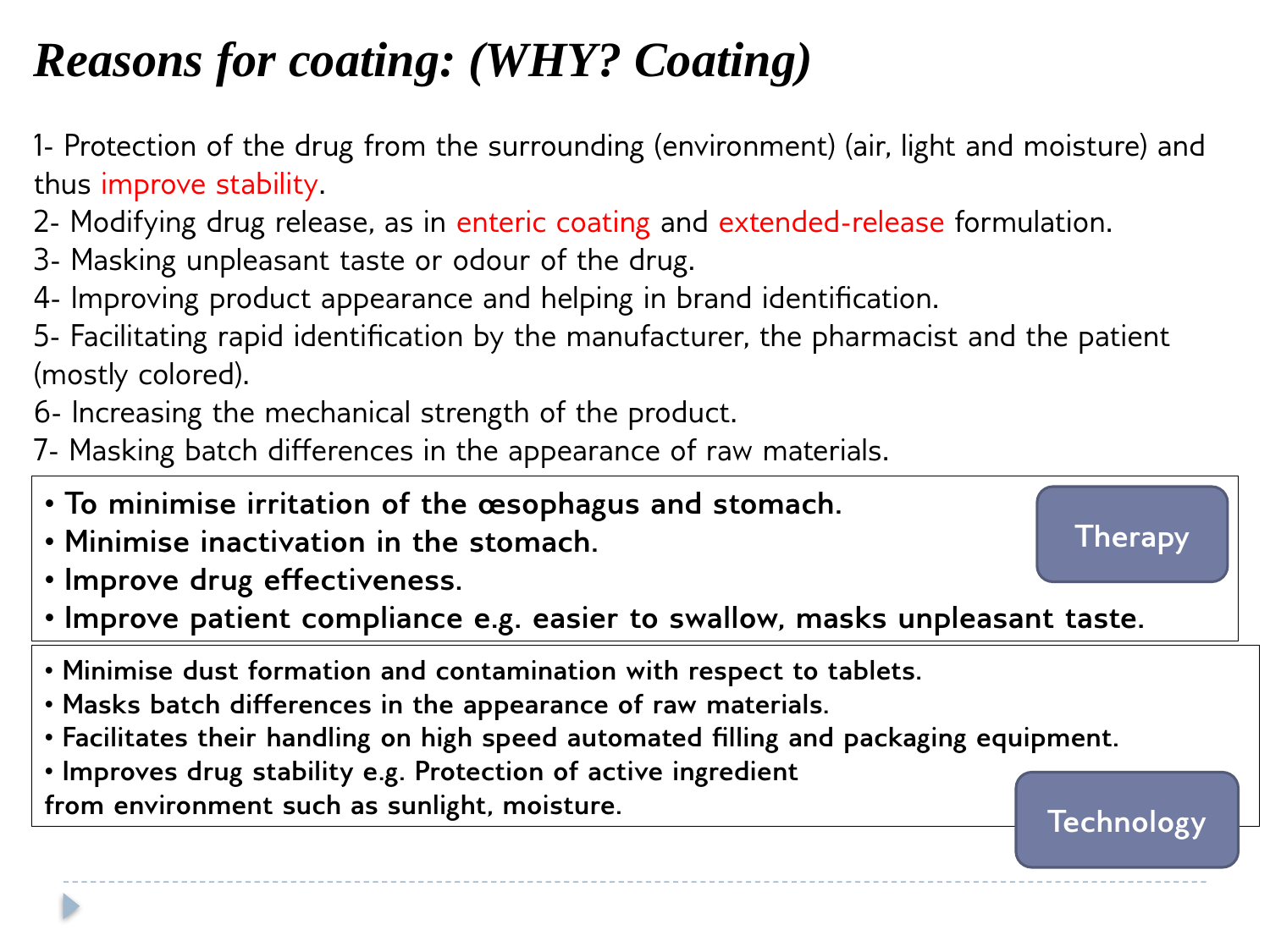

Reasons for coating: (WHY? Coating)

1- Protection of the drug from the surrounding (environment) (air, light and moisture) and thus improve stability.
2- Modifying drug release, as in enteric coating and extended-release formulation.
3- Masking unpleasant taste or odour of the drug.
4- Improving product appearance and helping in brand identification.
5- Facilitating rapid identification by the manufacturer, the pharmacist and the patient (mostly colored).
6- Increasing the mechanical strength of the product.
7- Masking batch differences in the appearance of raw materials.
• To minimise irritation of the oesophagus and stomach.
• Minimise inactivation in the stomach.
• Improve drug effectiveness.
• Improve patient compliance e.g. easier to swallow, masks unpleasant taste.
Therapy
• Minimise dust formation and contamination with respect to tablets.
• Masks batch differences in the appearance of raw materials.
• Facilitates their handling on high speed automated filling and packaging equipment.
• Improves drug stability e.g. Protection of active ingredient
from environment such as sunlight, moisture.
Technology